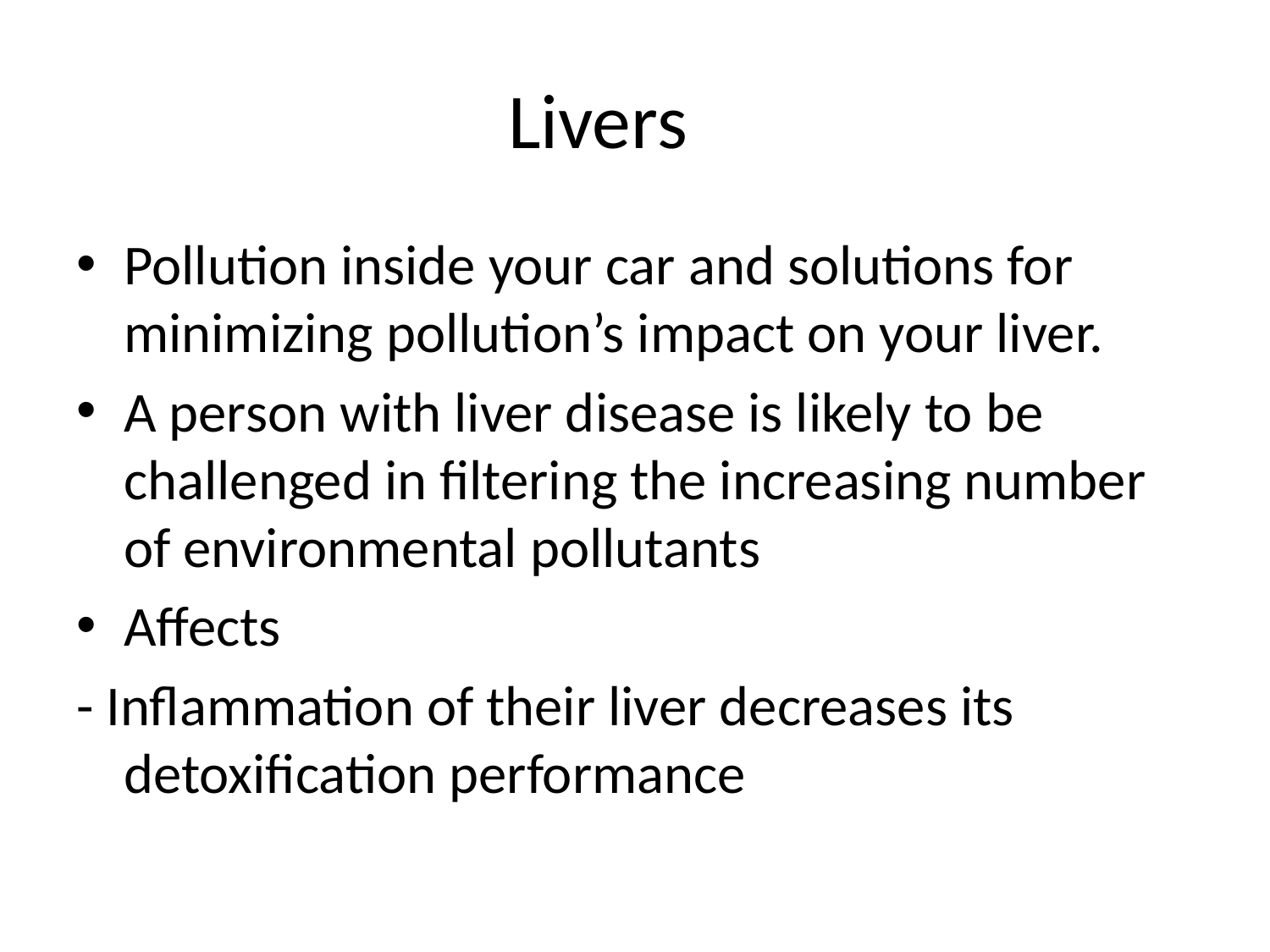

# Livers
Pollution inside your car and solutions for minimizing pollution’s impact on your liver.
A person with liver disease is likely to be challenged in filtering the increasing number of environmental pollutants
Affects
- Inflammation of their liver decreases its detoxification performance